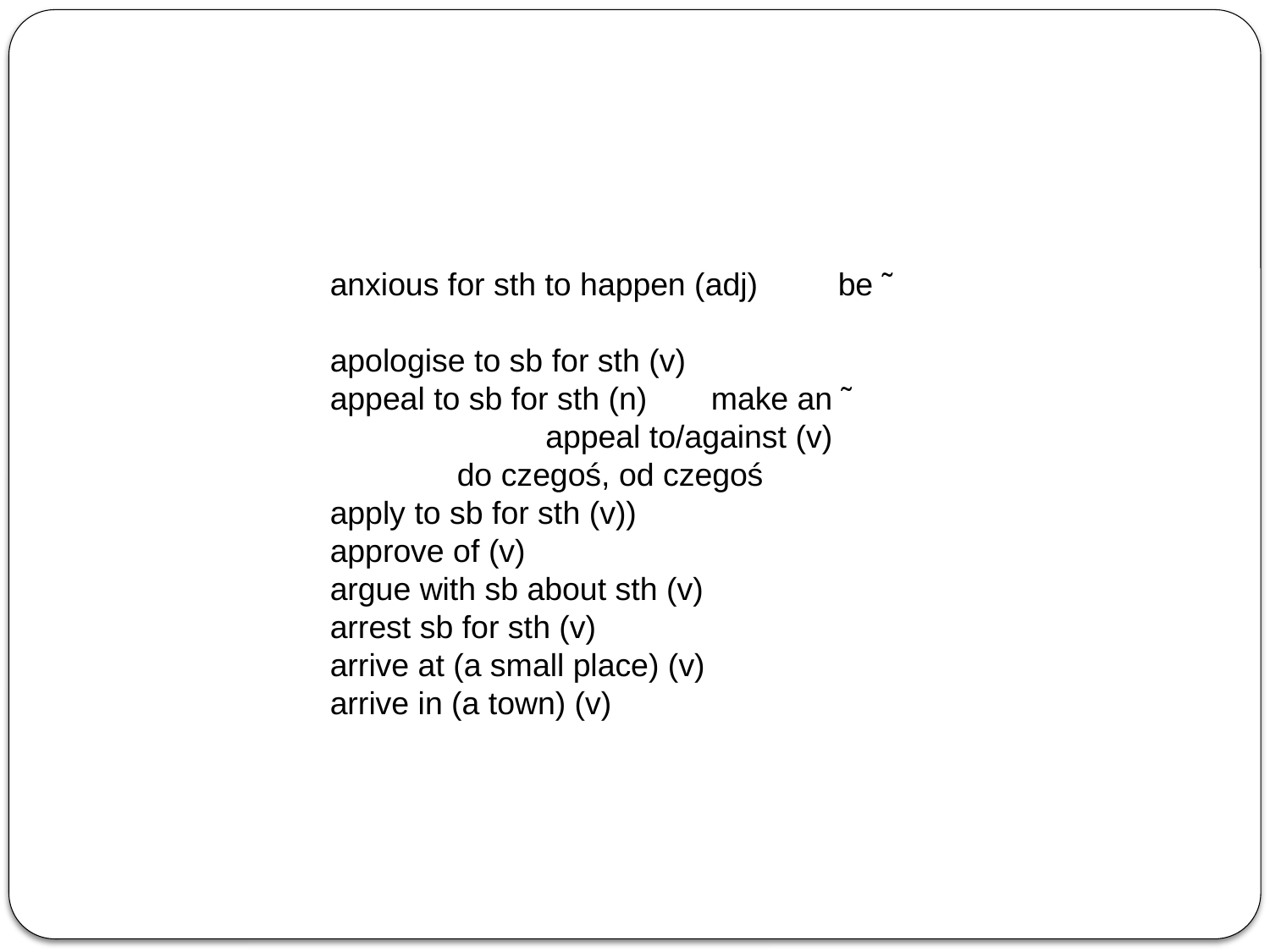

anxious for sth to happen (adj)	be ˜
apologise to sb for sth (v)
appeal to sb for sth (n)	make an ˜	          appeal to/against (v)		do czegoś, od czegoś
apply to sb for sth (v))
approve of (v)
argue with sb about sth (v)
arrest sb for sth (v)
arrive at (a small place) (v)
arrive in (a town) (v)